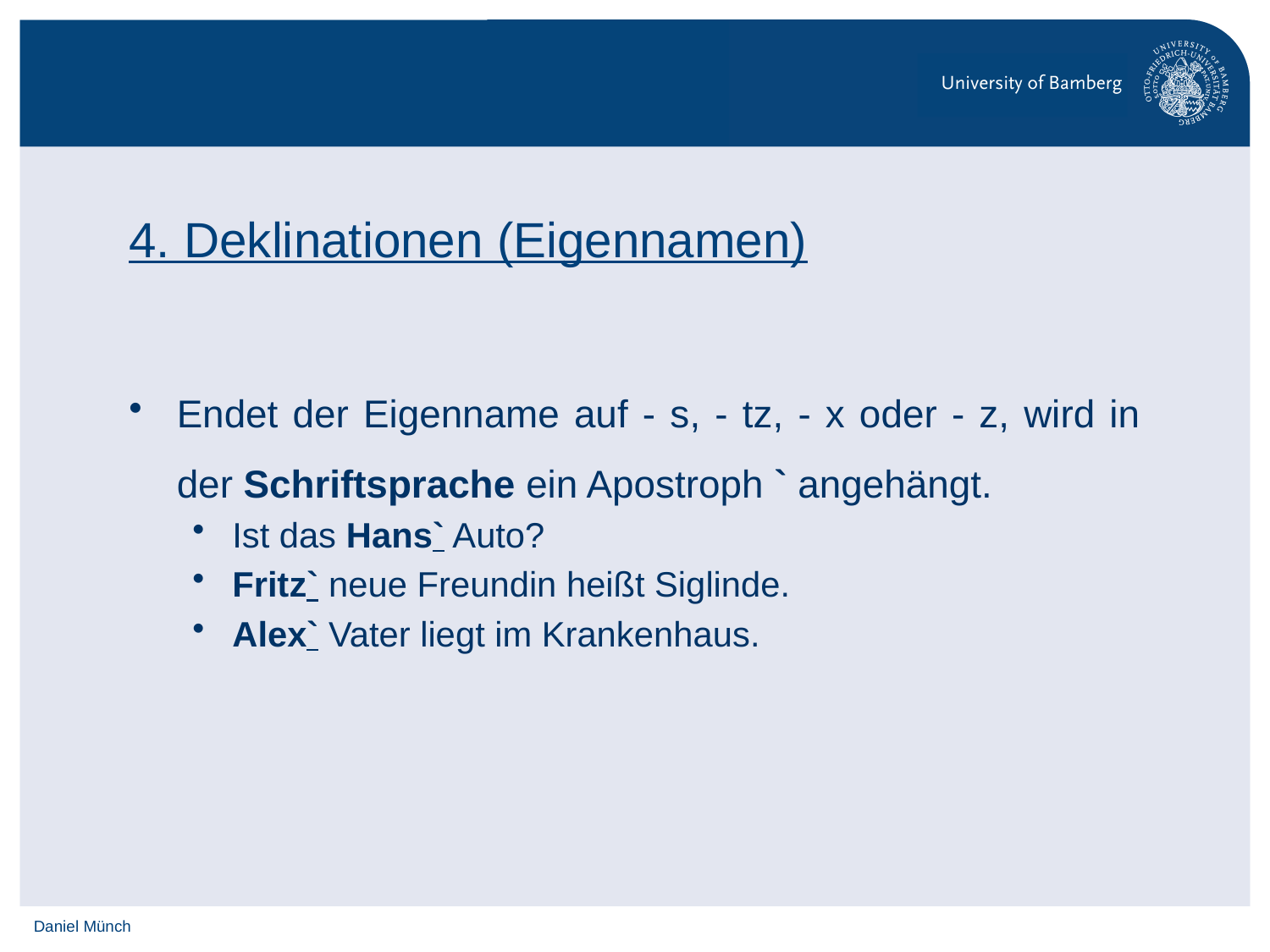

# 4. Deklinationen (Eigennamen)
Endet der Eigenname auf - s, - tz, - x oder - z, wird in der Schriftsprache ein Apostroph ` angehängt.
Ist das Hans` Auto?
Fritz` neue Freundin heißt Siglinde.
Alex` Vater liegt im Krankenhaus.